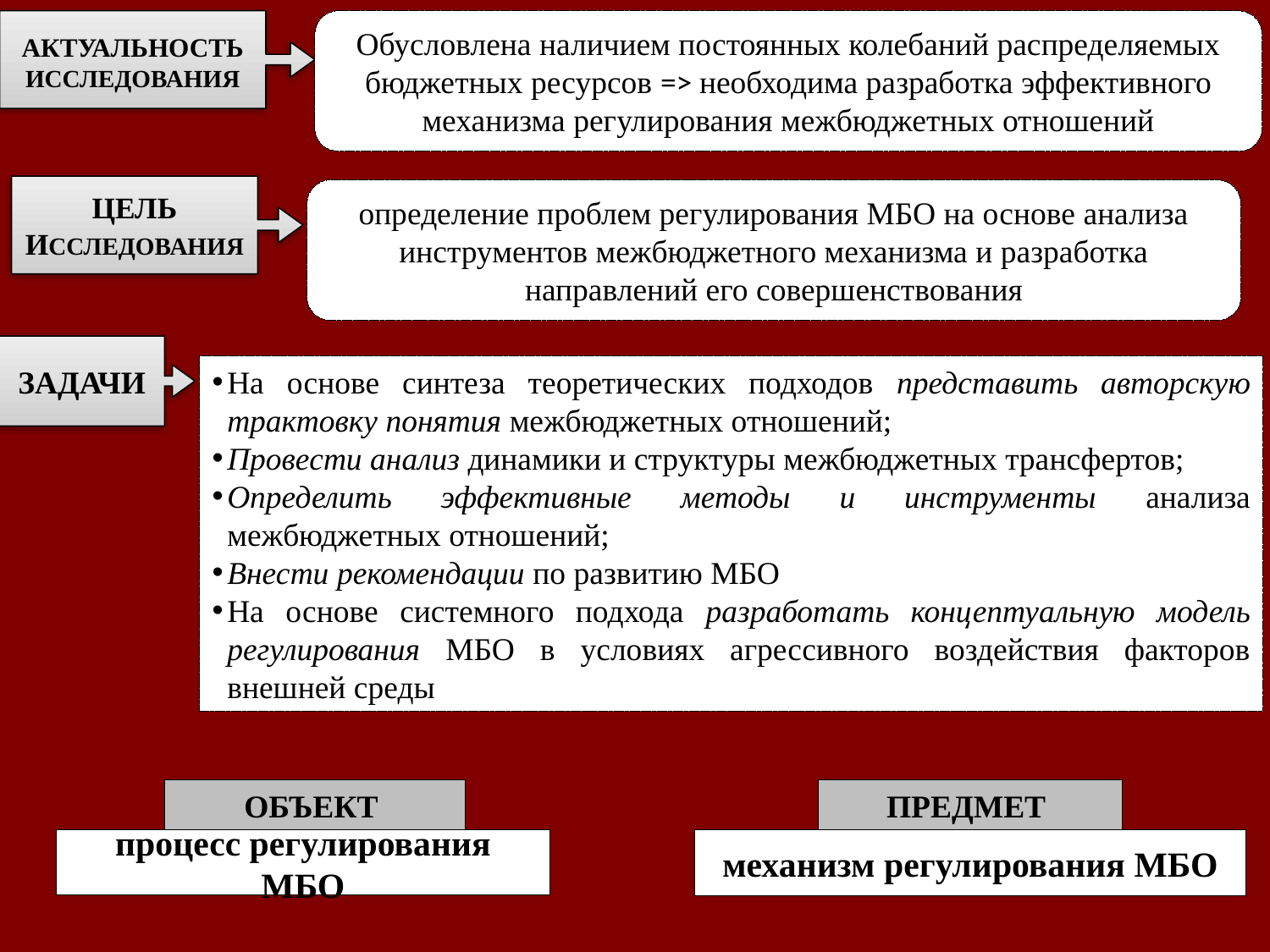

АКТУАЛЬНОСТЬ ИССЛЕДОВАНИЯ
Обусловлена наличием постоянных колебаний распределяемых бюджетных ресурсов => необходима разработка эффективного механизма регулирования межбюджетных отношений
ЦЕЛЬ ИССЛЕДОВАНИЯ
определение проблем регулирования МБО на основе анализа инструментов межбюджетного механизма и разработка направлений его совершенствования
ЗАДАЧИ
На основе синтеза теоретических подходов представить авторскую трактовку понятия межбюджетных отношений;
Провести анализ динамики и структуры межбюджетных трансфертов;
Определить эффективные методы и инструменты анализа межбюджетных отношений;
Внести рекомендации по развитию МБО
На основе системного подхода разработать концептуальную модель регулирования МБО в условиях агрессивного воздействия факторов внешней среды
ОБЪЕКТ
ПРЕДМЕТ
процесс регулирования МБО
механизм регулирования МБО